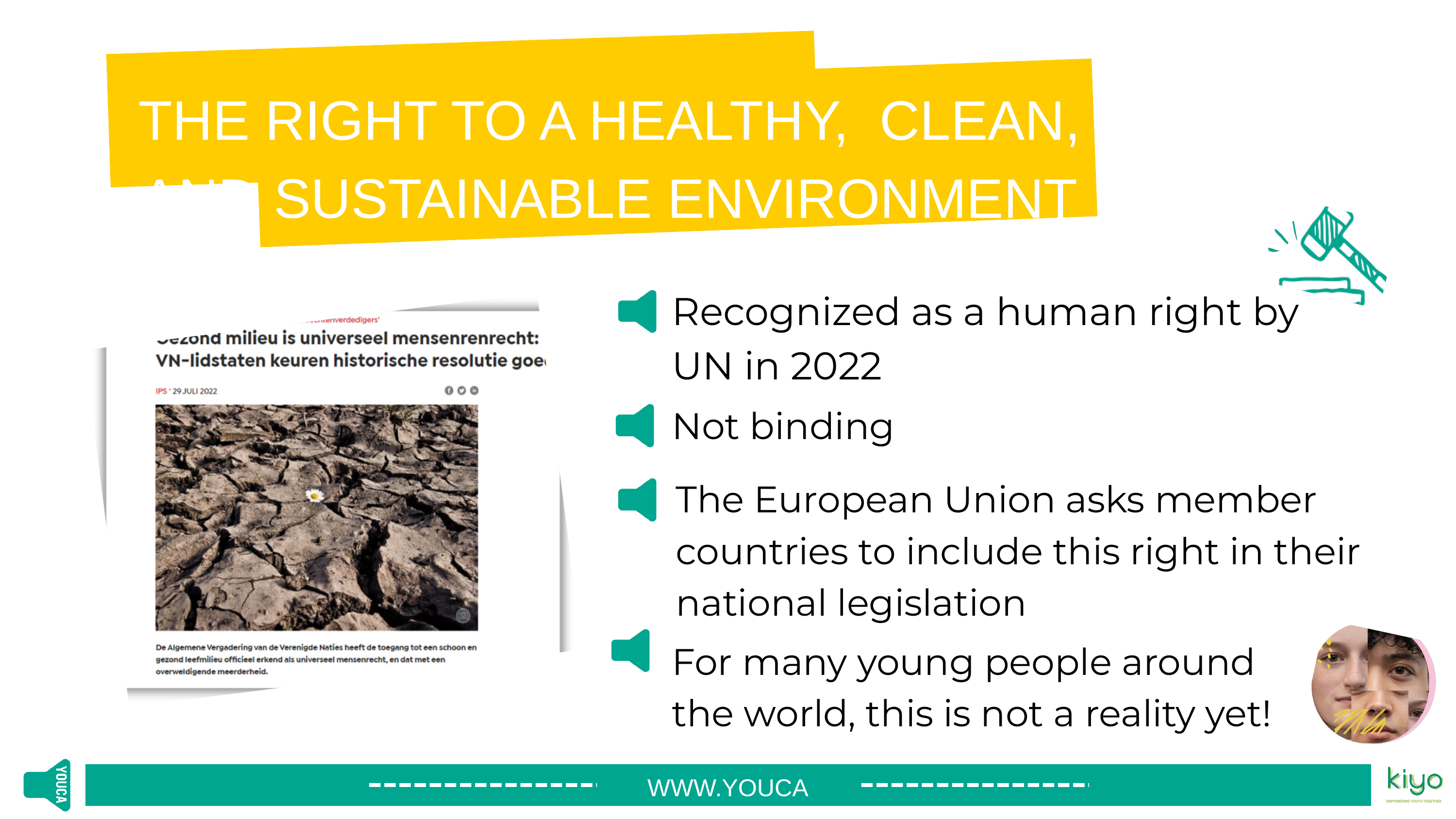

THE RIGHT TO A HEALTHY,  CLEAN, AND SUSTAINABLE ENVIRONMENT

Recognized as a human right by UN in 2022

Not binding

The European Union asks member countries to include this right in their national legislation

For many young people around the world, this is not a reality yet!

WWW.YOUCA.BE